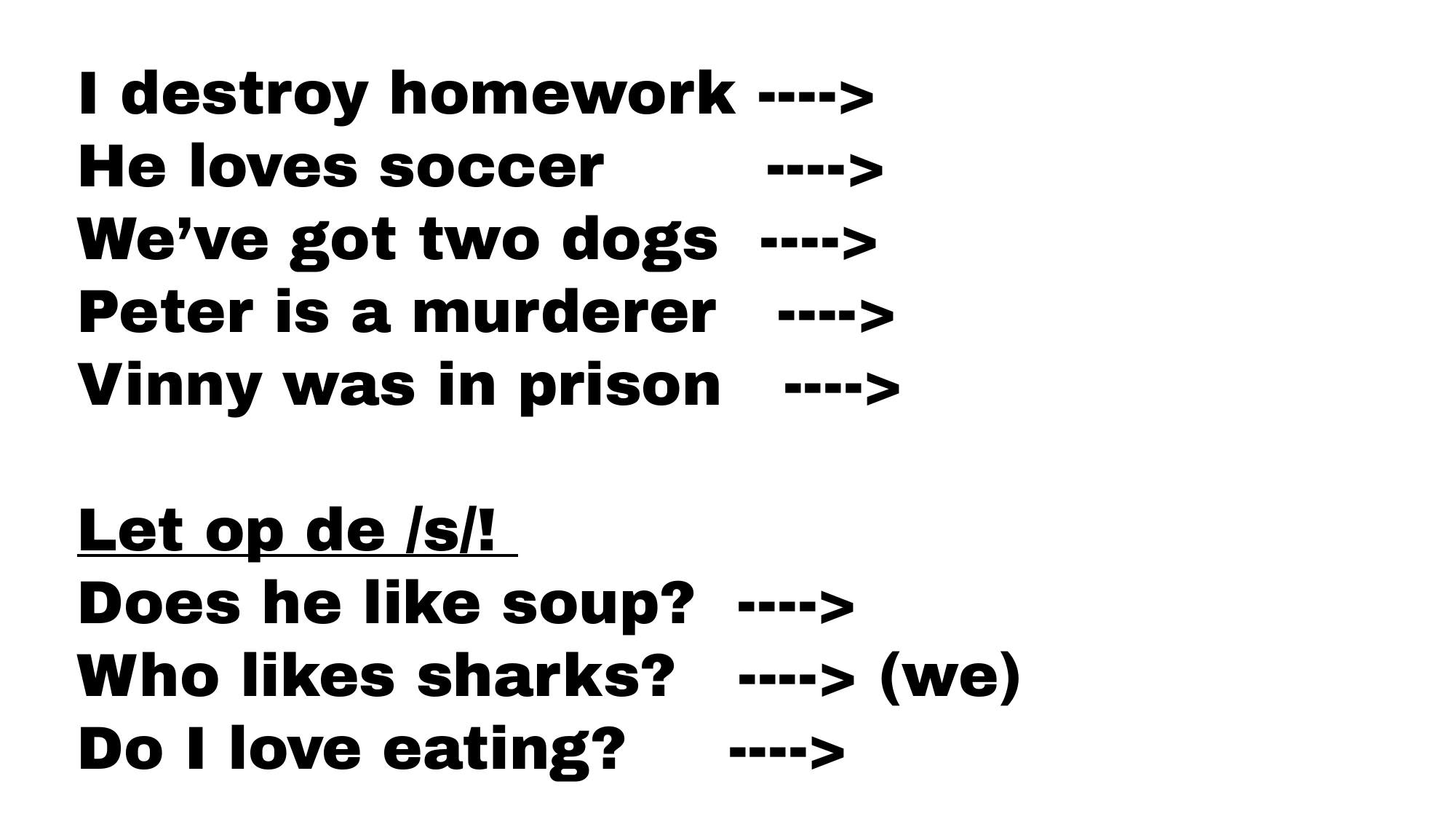

I destroy homework ---->
He loves soccer        ---->
We’ve got two dogs  ---->
Peter is a murderer   ---->
Vinny was in prison   ---->

Let op de /s/!
Does he like soup?  ---->
Who likes sharks?   ----> (we)
Do I love eating?     ---->